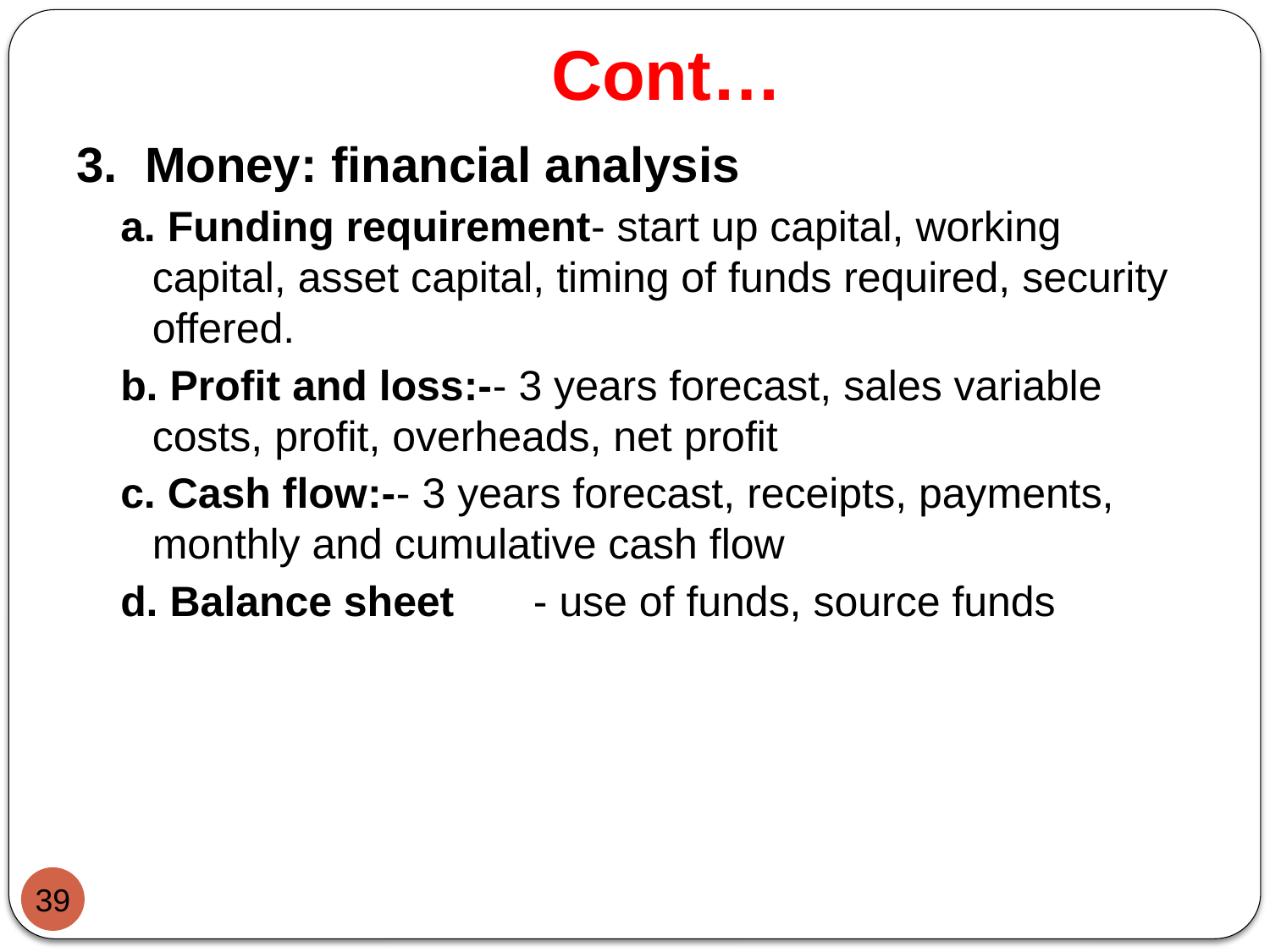

# Cont…
3.  Money: financial analysis
a. Funding requirement- start up capital, working capital, asset capital, timing of funds required, security offered.
b. Profit and loss:-- 3 years forecast, sales variable costs, profit, overheads, net profit
c. Cash flow:-- 3 years forecast, receipts, payments, monthly and cumulative cash flow
d. Balance sheet	- use of funds, source funds

39